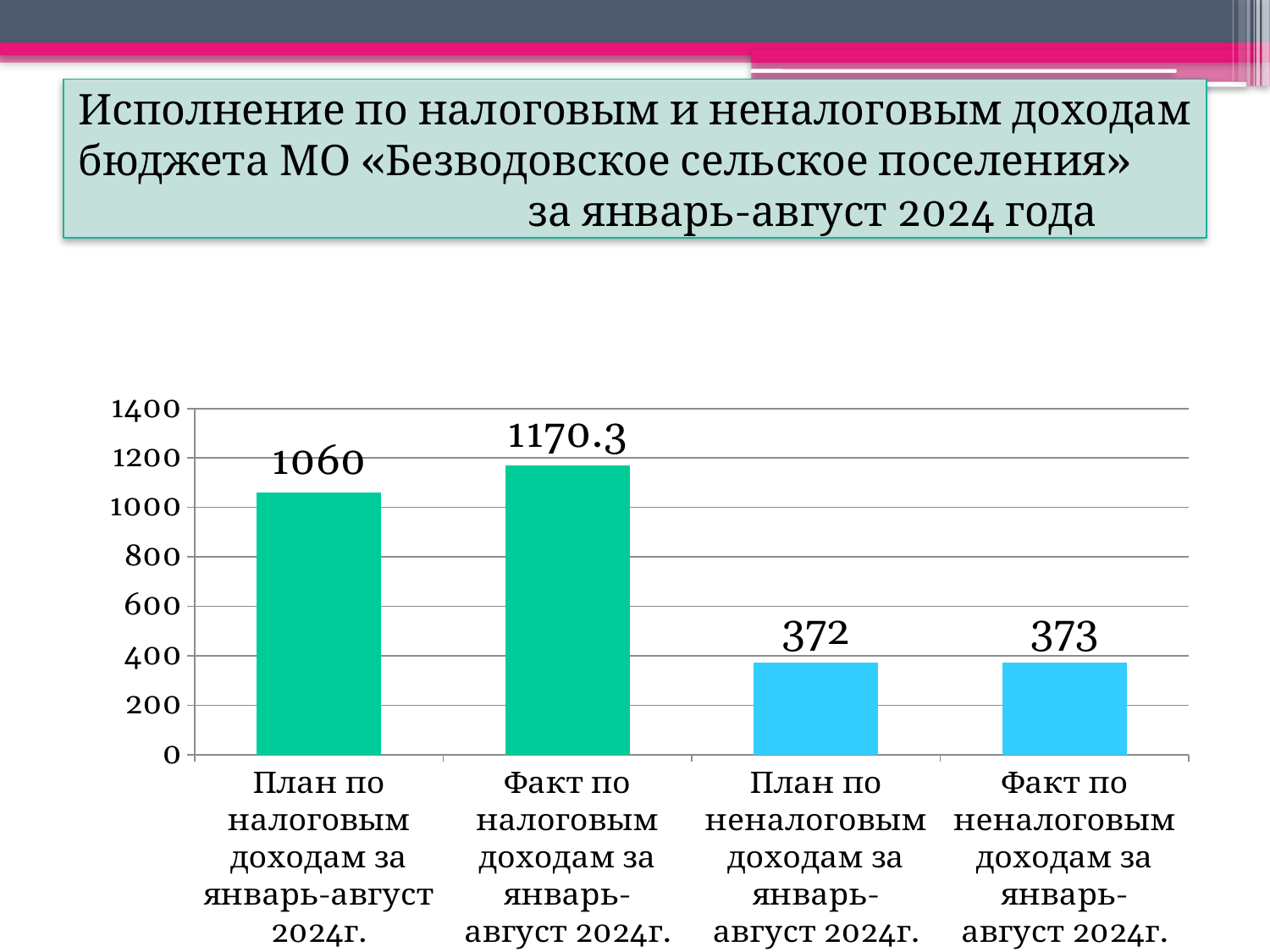

# Исполнение по налоговым и неналоговым доходам бюджета МО «Безводовское сельское поселения»                                          за январь-август 2024 года

### Chart

| Category | Столбец1 |
|---|---|
| План по налоговым доходам за январь-август 2024г. | 1060.0 |
| Факт по налоговым доходам за январь- август 2024г. | 1170.3 |
| План по неналоговым доходам за январь- август 2024г. | 372.0 |
| Факт по неналоговым доходам за январь- август 2024г. | 373.0 |